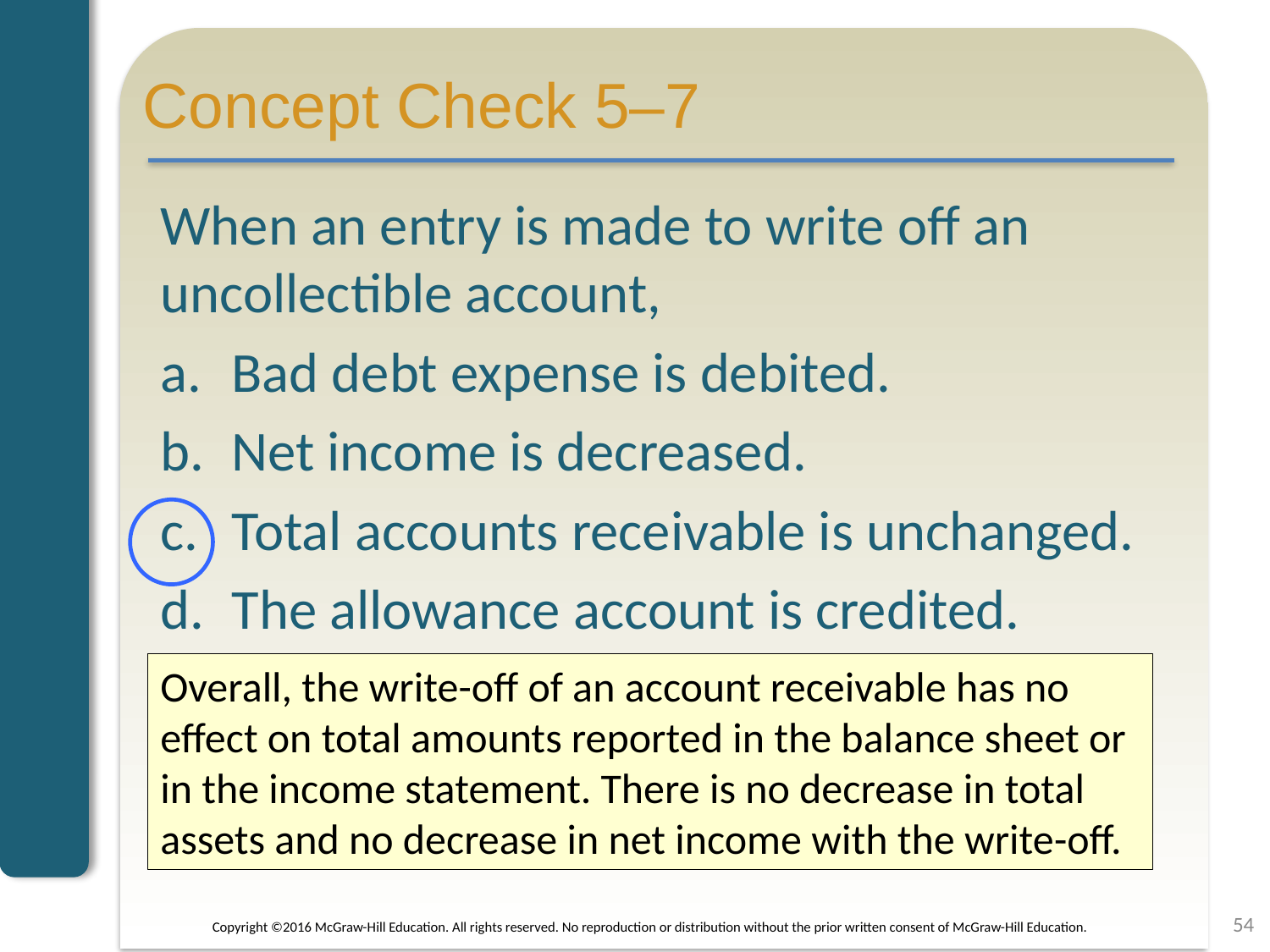

# Concept Check 5–7
When an entry is made to write off an uncollectible account,
Bad debt expense is debited.
Net income is decreased.
Total accounts receivable is unchanged.
The allowance account is credited.

Overall, the write-off of an account receivable has no effect on total amounts reported in the balance sheet or in the income statement. There is no decrease in total assets and no decrease in net income with the write-off.
54
Copyright ©2016 McGraw-Hill Education. All rights reserved. No reproduction or distribution without the prior written consent of McGraw-Hill Education.